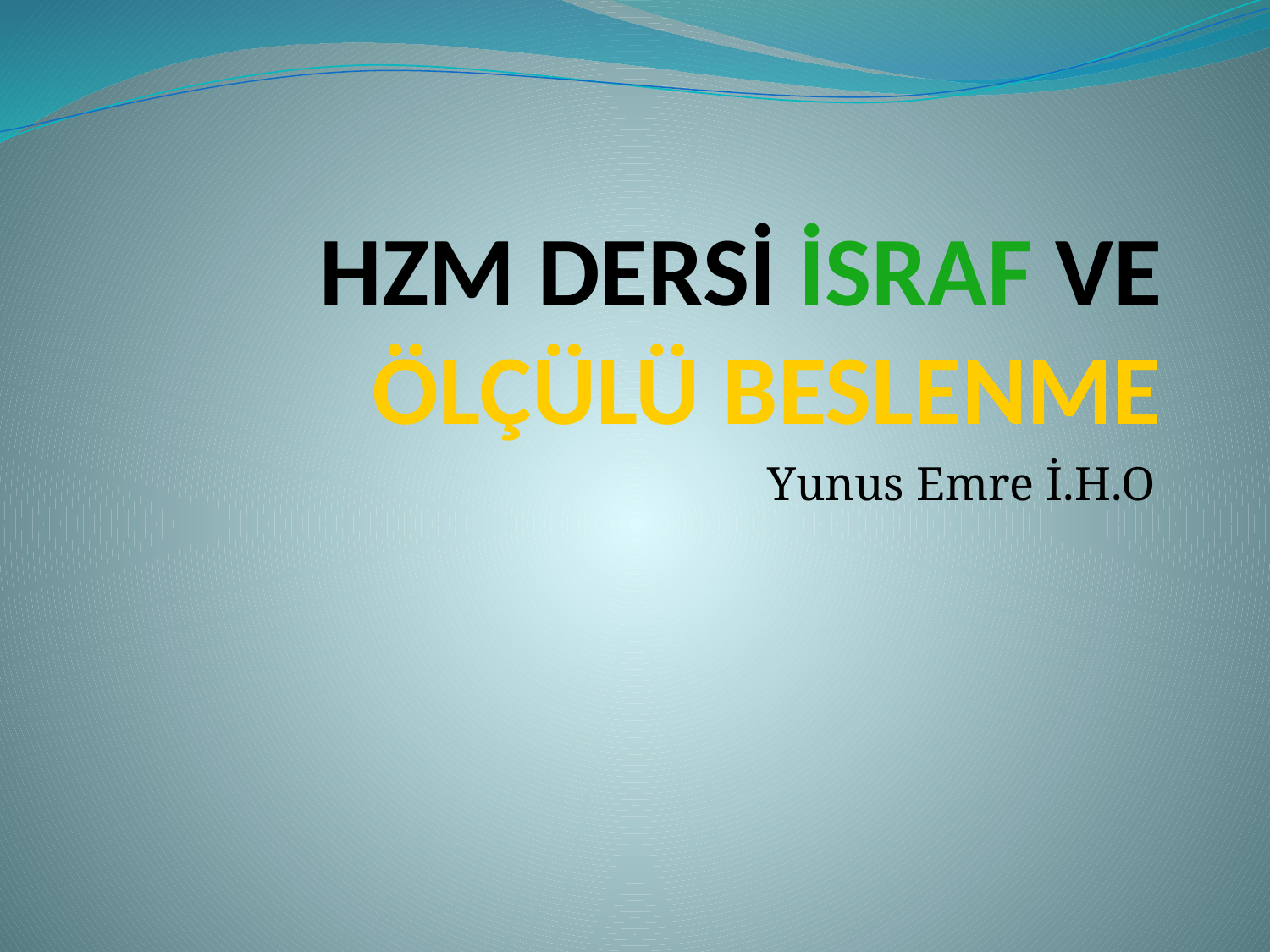

# HZM DERSİ İSRAF VE ÖLÇÜLÜ BESLENME
Yunus Emre İ.H.O